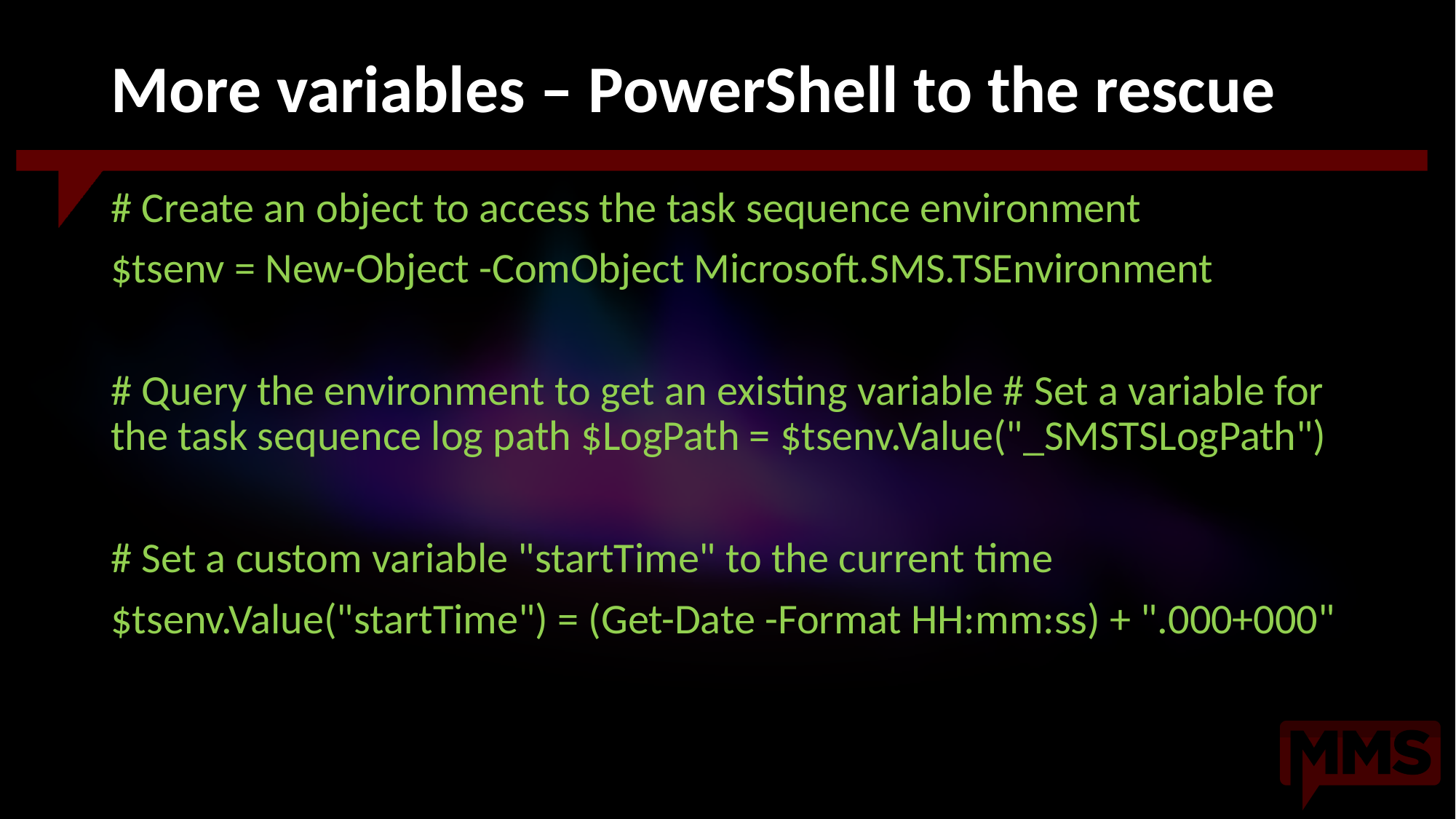

# More variables – PowerShell to the rescue
# Create an object to access the task sequence environment
$tsenv = New-Object -ComObject Microsoft.SMS.TSEnvironment

# Query the environment to get an existing variable # Set a variable for the task sequence log path $LogPath = $tsenv.Value("_SMSTSLogPath")

# Set a custom variable "startTime" to the current time
$tsenv.Value("startTime") = (Get-Date -Format HH:mm:ss) + ".000+000"